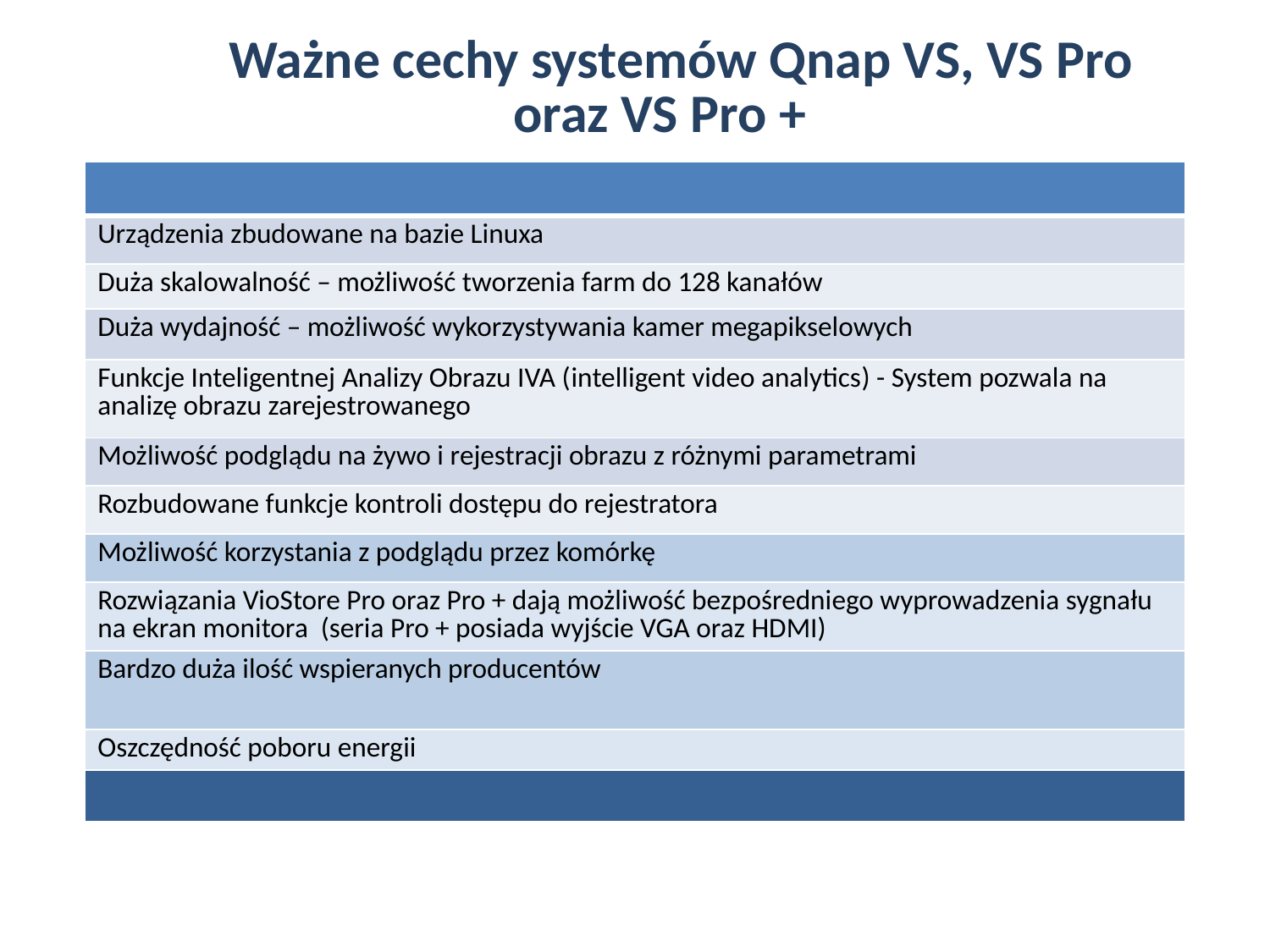

Ważne cechy systemów Qnap VS, VS Pro
oraz VS Pro +
|  |
| --- |
| Urządzenia zbudowane na bazie Linuxa |
| Duża skalowalność – możliwość tworzenia farm do 128 kanałów |
| Duża wydajność – możliwość wykorzystywania kamer megapikselowych |
| Funkcje Inteligentnej Analizy Obrazu IVA (intelligent video analytics) - System pozwala na analizę obrazu zarejestrowanego |
| Możliwość podglądu na żywo i rejestracji obrazu z różnymi parametrami |
| Rozbudowane funkcje kontroli dostępu do rejestratora |
| Możliwość korzystania z podglądu przez komórkę |
| Rozwiązania VioStore Pro oraz Pro + dają możliwość bezpośredniego wyprowadzenia sygnału na ekran monitora (seria Pro + posiada wyjście VGA oraz HDMI) |
| Bardzo duża ilość wspieranych producentów |
| Oszczędność poboru energii |
|  |